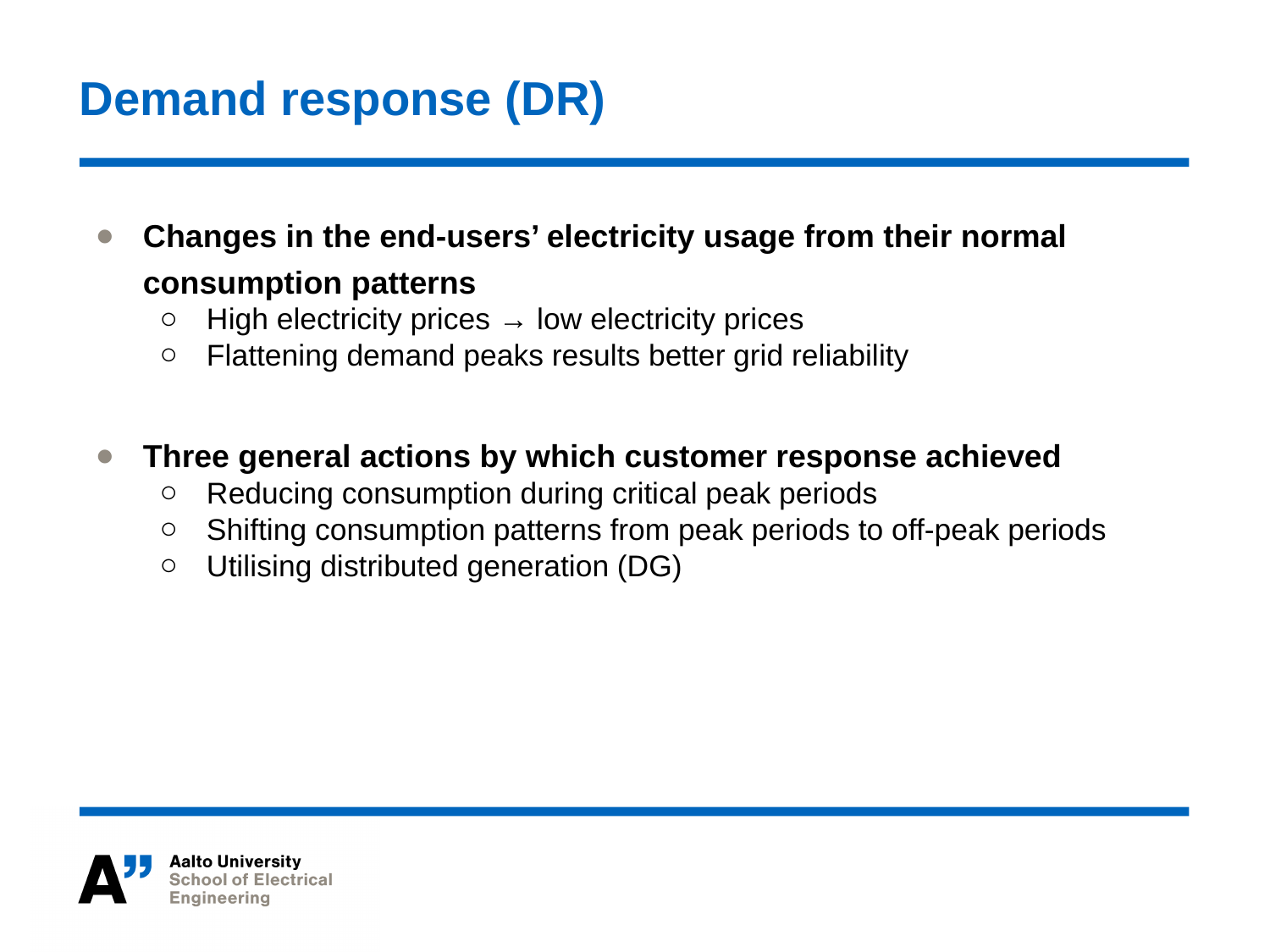

# Demand response (DR)
Changes in the end-users’ electricity usage from their normal consumption patterns
High electricity prices → low electricity prices
Flattening demand peaks results better grid reliability

Three general actions by which customer response achieved
Reducing consumption during critical peak periods
Shifting consumption patterns from peak periods to off-peak periods
Utilising distributed generation (DG)